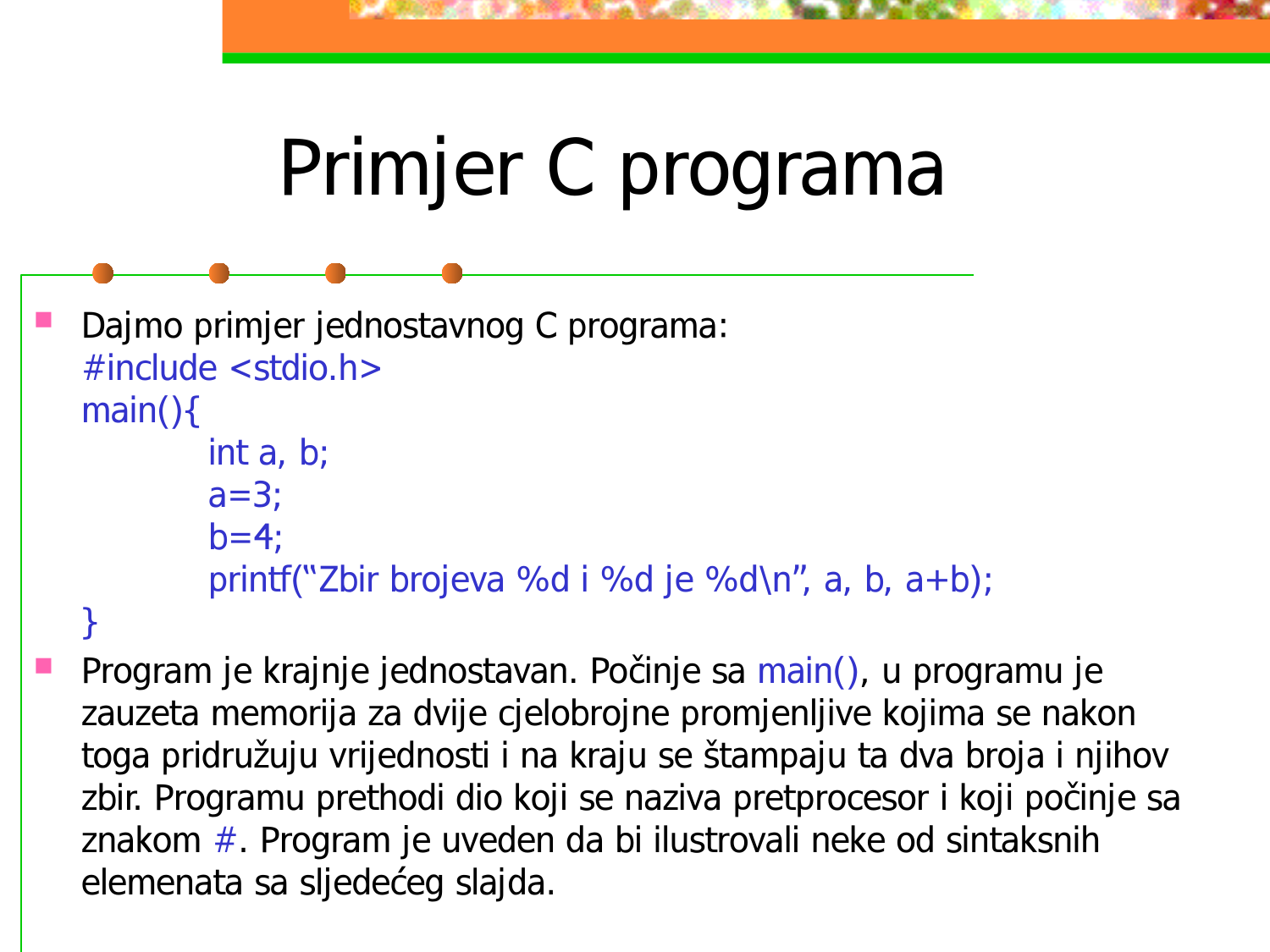

# Primjer C programa
Dajmo primjer jednostavnog C programa:
#include <stdio.h>
main(){
	int a, b;
	a=3;
	b=4;
	printf(“Zbir brojeva %d i %d je %d\n”, a, b, a+b);
}
Program je krajnje jednostavan. Počinje sa main(), u programu je zauzeta memorija za dvije cjelobrojne promjenljive kojima se nakon toga pridružuju vrijednosti i na kraju se štampaju ta dva broja i njihov zbir. Programu prethodi dio koji se naziva pretprocesor i koji počinje sa znakom #. Program je uveden da bi ilustrovali neke od sintaksnih elemenata sa sljedećeg slajda.